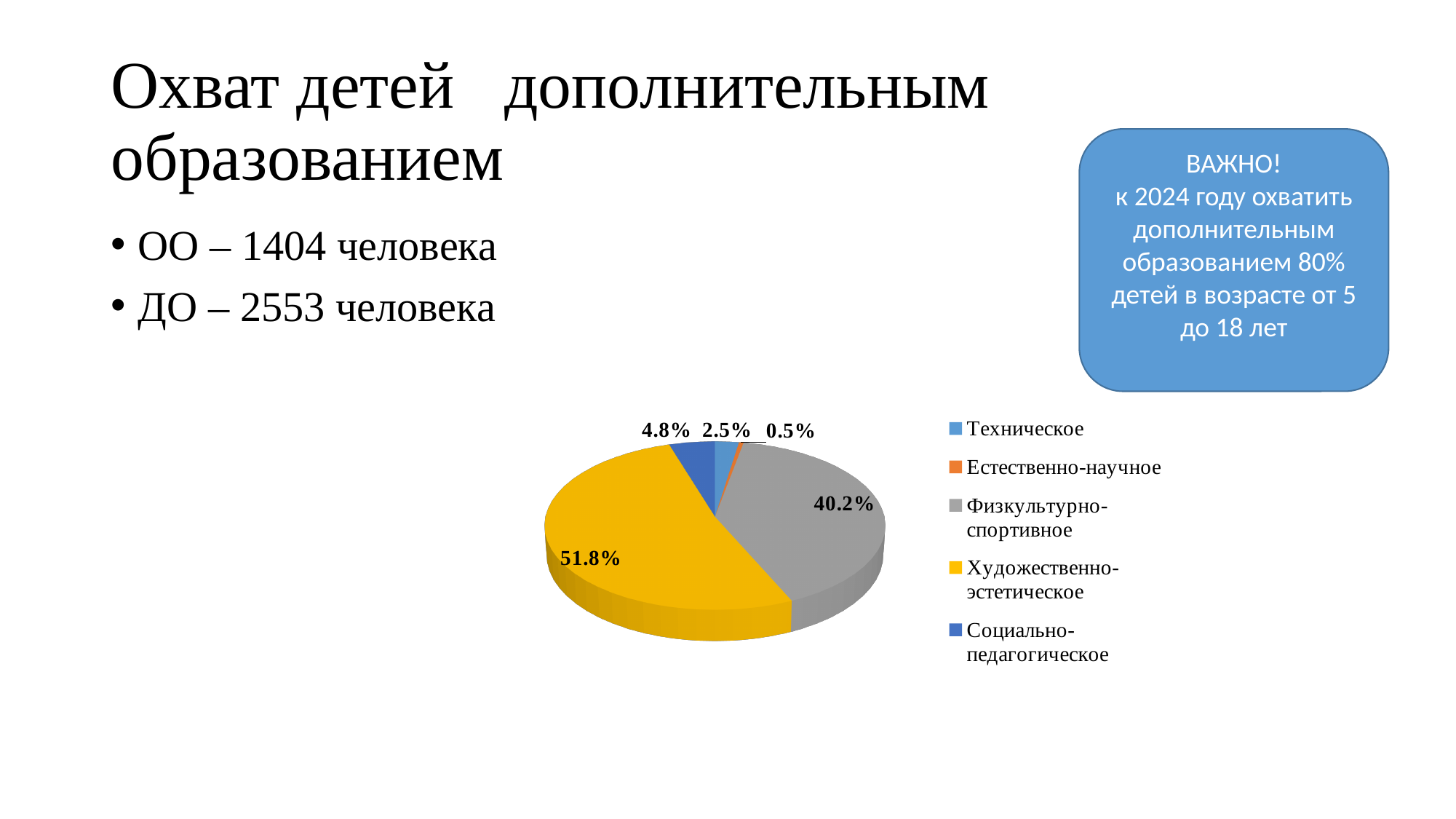

# Охват детей   дополнительным образованием
ВАЖНО!
к 2024 году охватить дополнительным образованием 80% детей в возрасте от 5 до 18 лет

ОО – 1404 человека
ДО – 2553 человека

[unsupported chart]